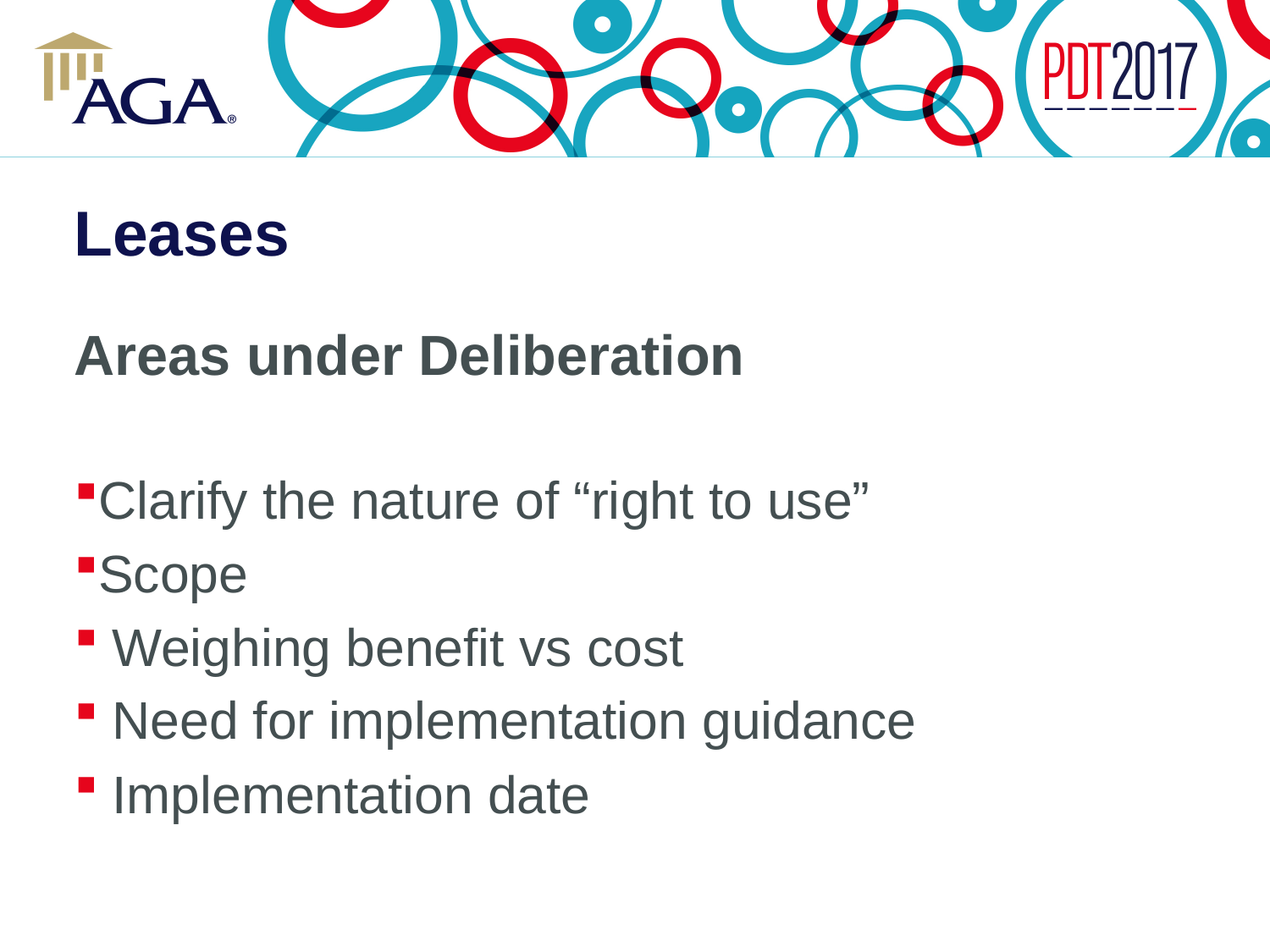

# Leases
Areas under Deliberation

Clarify the nature of “right to use”
Scope
Weighing benefit vs cost
Need for implementation guidance
Implementation date